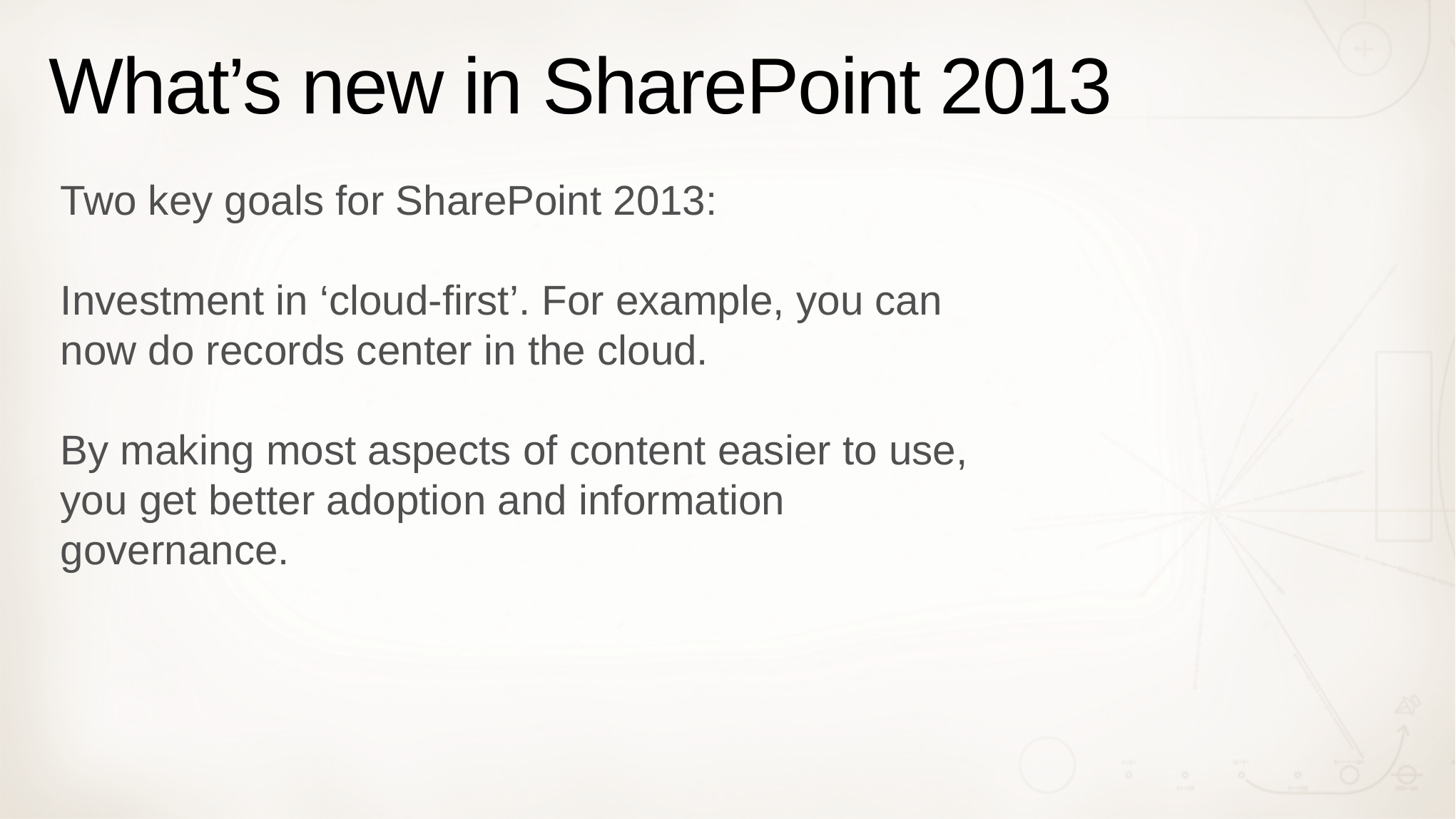

# What’s new in SharePoint 2013
Two key goals for SharePoint 2013:

Investment in ‘cloud-first’. For example, you can now do records center in the cloud.

By making most aspects of content easier to use, you get better adoption and information governance.